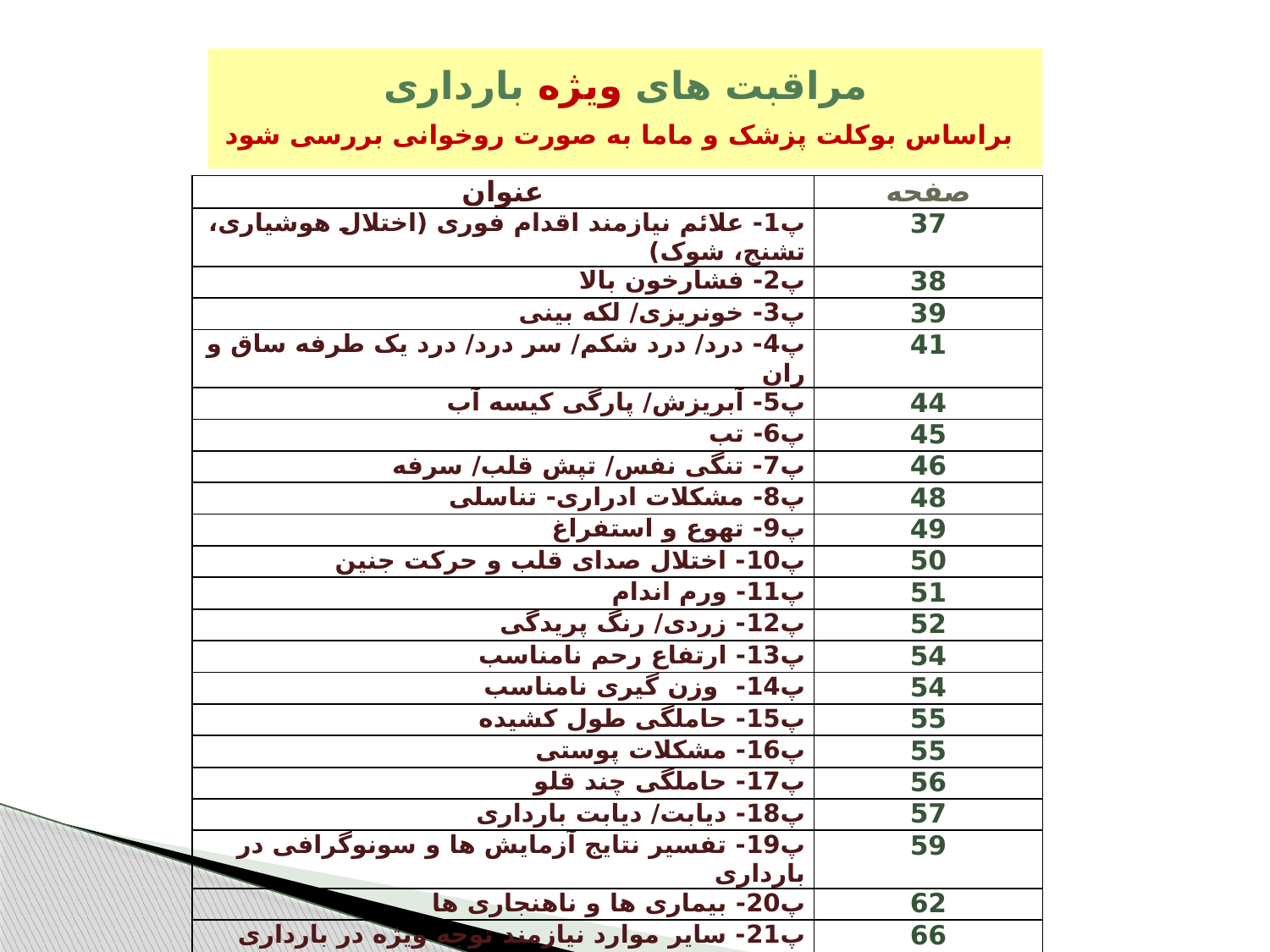

# مراقبت های ویژه بارداری براساس بوکلت پزشک و ماما به صورت روخوانی بررسی شود
| عنوان | صفحه |
| --- | --- |
| پ1- علائم نیازمند اقدام فوری (اختلال هوشیاری، تشنج، شوک) | 37 |
| پ2- فشارخون بالا | 38 |
| پ3- خونریزی/ لکه بینی | 39 |
| پ4- درد/ درد شکم/ سر درد/ درد یک طرفه ساق و ران | 41 |
| پ5- آبریزش/ پارگی کیسه آب | 44 |
| پ6- تب | 45 |
| پ7- تنگی نفس/ تپش قلب/ سرفه | 46 |
| پ8- مشکلات ادراری- تناسلی | 48 |
| پ9- تهوع و استفراغ | 49 |
| پ10- اختلال صدای قلب و حرکت جنین | 50 |
| پ11- ورم اندام | 51 |
| پ12- زردی/ رنگ پریدگی | 52 |
| پ13- ارتفاع رحم نامناسب | 54 |
| پ14- وزن گیری نامناسب | 54 |
| پ15- حاملگی طول کشیده | 55 |
| پ16- مشکلات پوستی | 55 |
| پ17- حاملگی چند قلو | 56 |
| پ18- دیابت/ دیابت بارداری | 57 |
| پ19- تفسیر نتایج آزمایش ها و سونوگرافی در بارداری | 59 |
| پ20- بیماری ها و ناهنجاری ها | 62 |
| پ21- سایر موارد نیازمند توجه ویژه در بارداری فعلی | 66 |
| پ22- سوابق بارداری و زایمان قبلی | 69 |